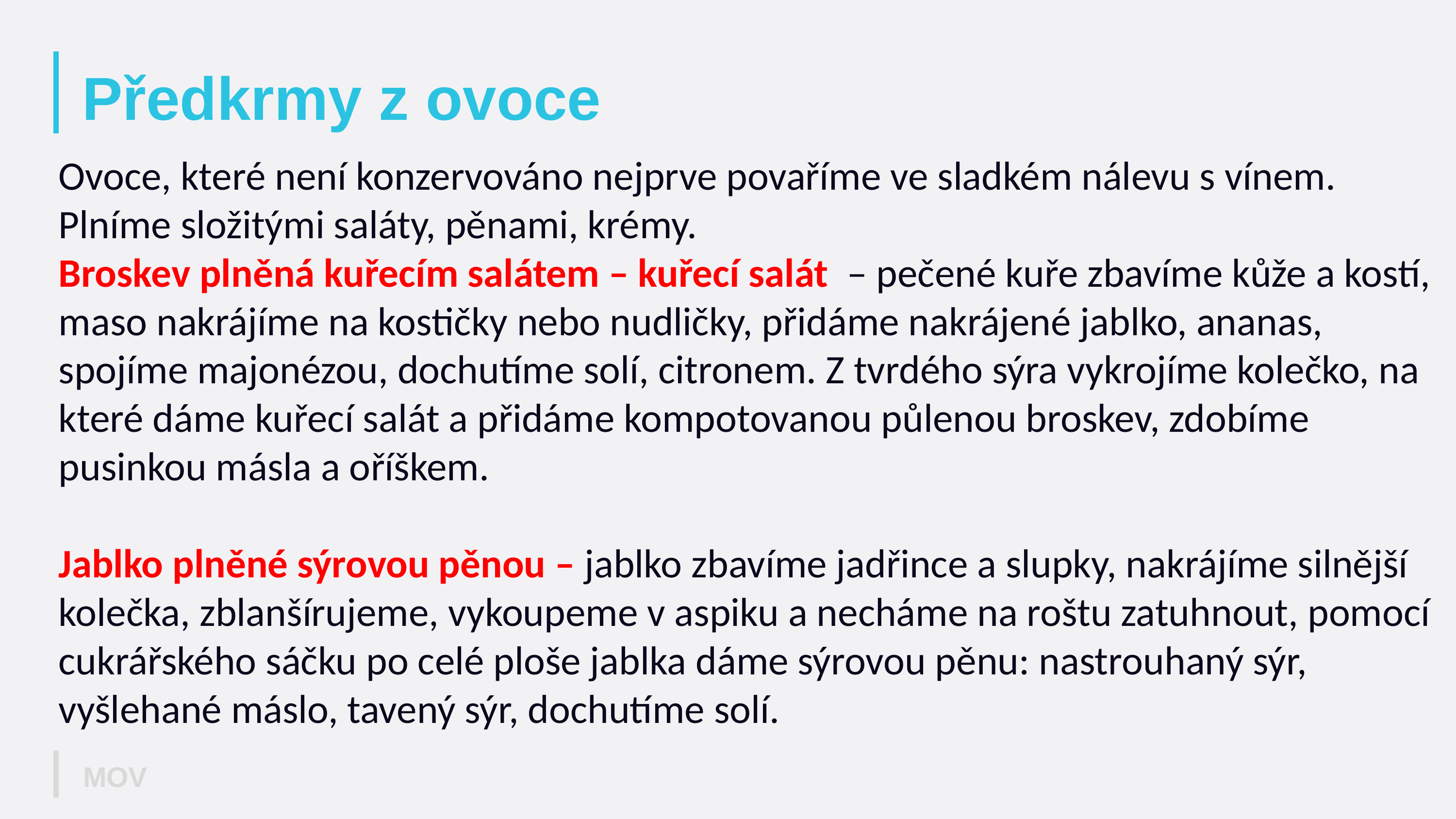

# Předkrmy z ovoce
Ovoce, které není konzervováno nejprve povaříme ve sladkém nálevu s vínem. Plníme složitými saláty, pěnami, krémy.
Broskev plněná kuřecím salátem – kuřecí salát  – pečené kuře zbavíme kůže a kostí, maso nakrájíme na kostičky nebo nudličky, přidáme nakrájené jablko, ananas, spojíme majonézou, dochutíme solí, citronem. Z tvrdého sýra vykrojíme kolečko, na které dáme kuřecí salát a přidáme kompotovanou půlenou broskev, zdobíme pusinkou másla a oříškem.

Jablko plněné sýrovou pěnou – jablko zbavíme jadřince a slupky, nakrájíme silnější kolečka, zblanšírujeme, vykoupeme v aspiku a necháme na roštu zatuhnout, pomocí cukrářského sáčku po celé ploše jablka dáme sýrovou pěnu: nastrouhaný sýr, vyšlehané máslo, tavený sýr, dochutíme solí.